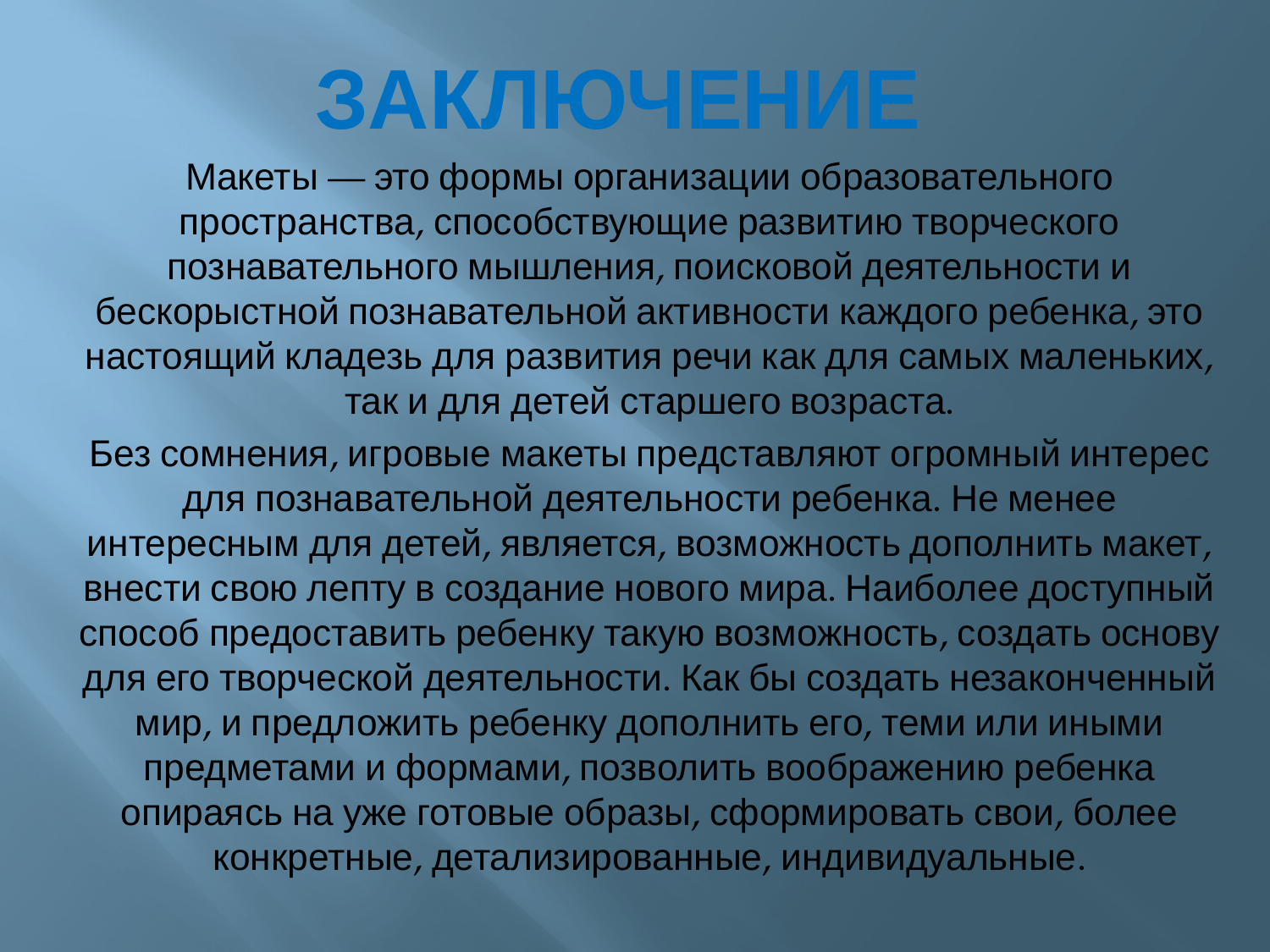

# Заключение
Макеты — это формы организации образовательного пространства, способствующие развитию творческого познавательного мышления, поисковой деятельности и бескорыстной познавательной активности каждого ребенка, это настоящий кладезь для развития речи как для самых маленьких, так и для детей старшего возраста.
Без сомнения, игровые макеты представляют огромный интерес для познавательной деятельности ребенка. Не менее интересным для детей, является, возможность дополнить макет, внести свою лепту в создание нового мира. Наиболее доступный способ предоставить ребенку такую возможность, создать основу для его творческой деятельности. Как бы создать незаконченный мир, и предложить ребенку дополнить его, теми или иными предметами и формами, позволить воображению ребенка опираясь на уже готовые образы, сформировать свои, более конкретные, детализированные, индивидуальные.